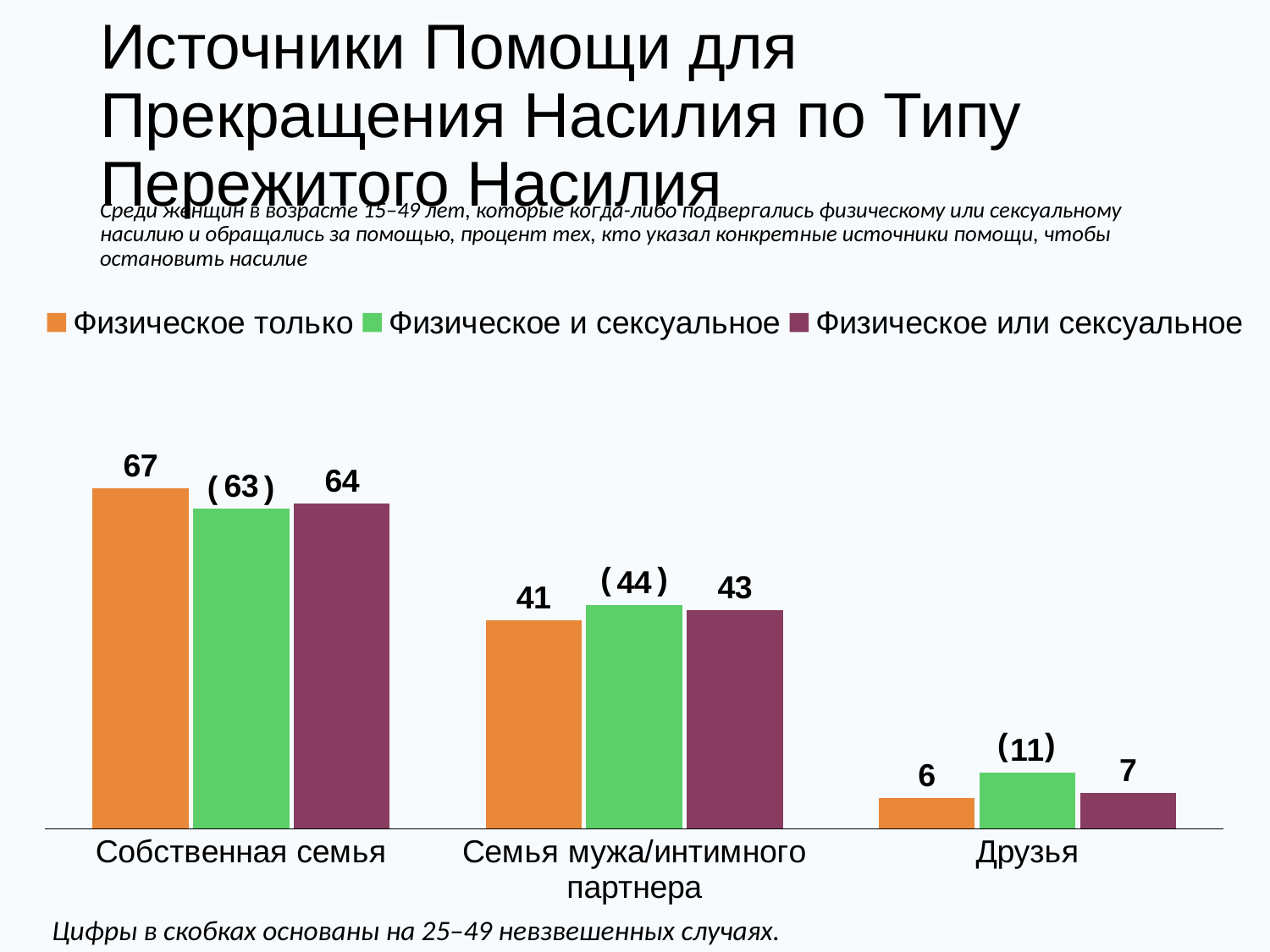

# Источники Помощи для Прекращения Насилия по Типу Пережитого Насилия
Среди женщин в возрасте 15–49 лет, которые когда-либо подвергались физическому или сексуальному насилию и обращались за помощью, процент тех, кто указал конкретные источники помощи, чтобы остановить насилие

### Chart

| Category | Физическое только | Физическое и сексуальное | Физическое или сексуальное |
|---|---|---|---|
| Собственная семья | 67.0 | 63.0 | 64.0 |
| Семья мужа/интимного партнера | 41.0 | 44.0 | 43.0 |
| Друзья | 6.0 | 11.0 | 7.0 |
Цифры в скобках основаны на 25–49 невзвешенных случаях.